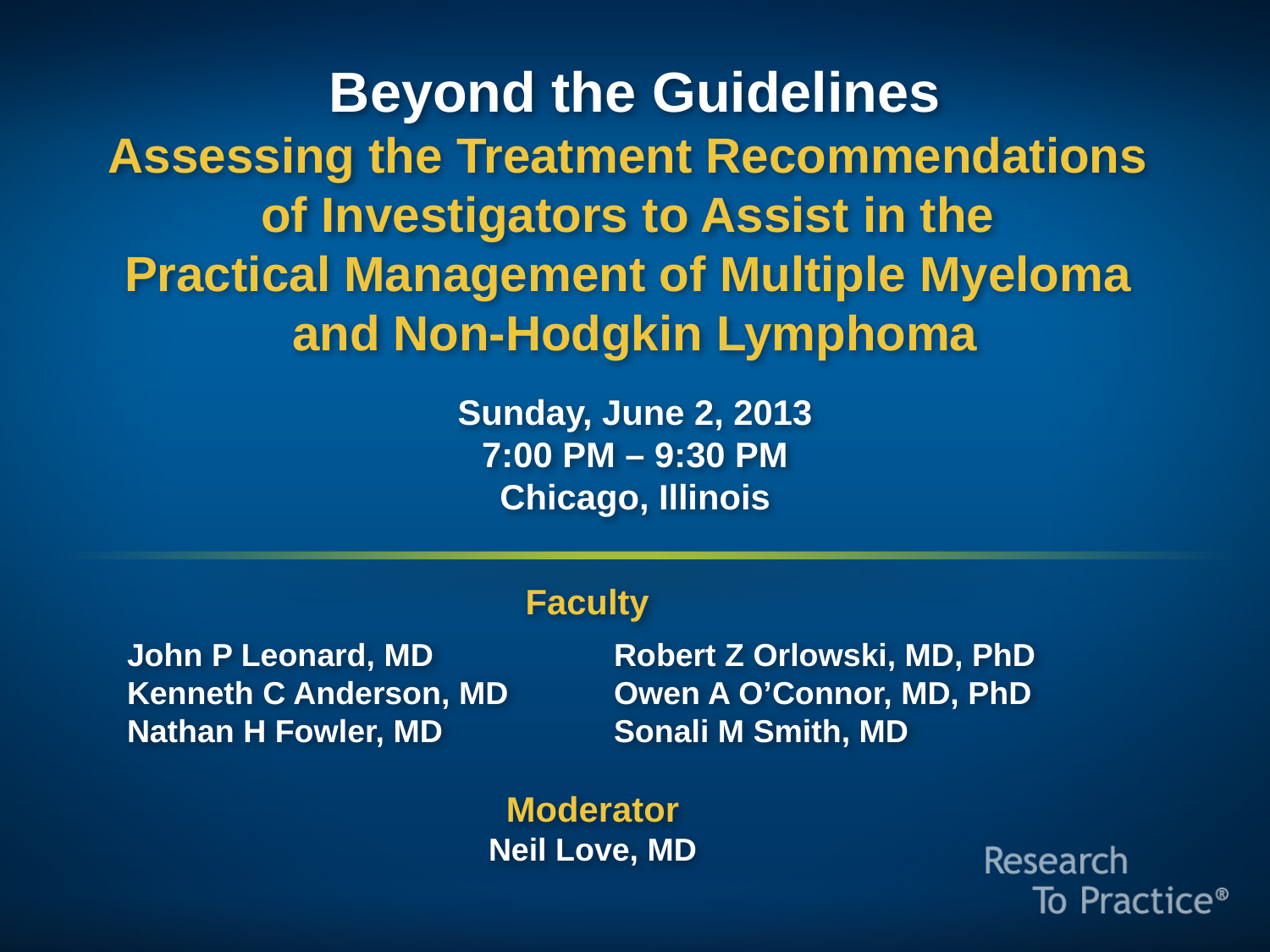

Beyond the Guidelines
Assessing the Treatment Recommendations
of Investigators to Assist in the
Practical Management of Multiple Myeloma
and Non-Hodgkin Lymphoma
Sunday, June 2, 2013
7:00 PM – 9:30 PM
Chicago, Illinois
Faculty
John P Leonard, MD
Kenneth C Anderson, MD
Nathan H Fowler, MD
Robert Z Orlowski, MD, PhD
Owen A O’Connor, MD, PhD
Sonali M Smith, MD
Moderator
Neil Love, MD